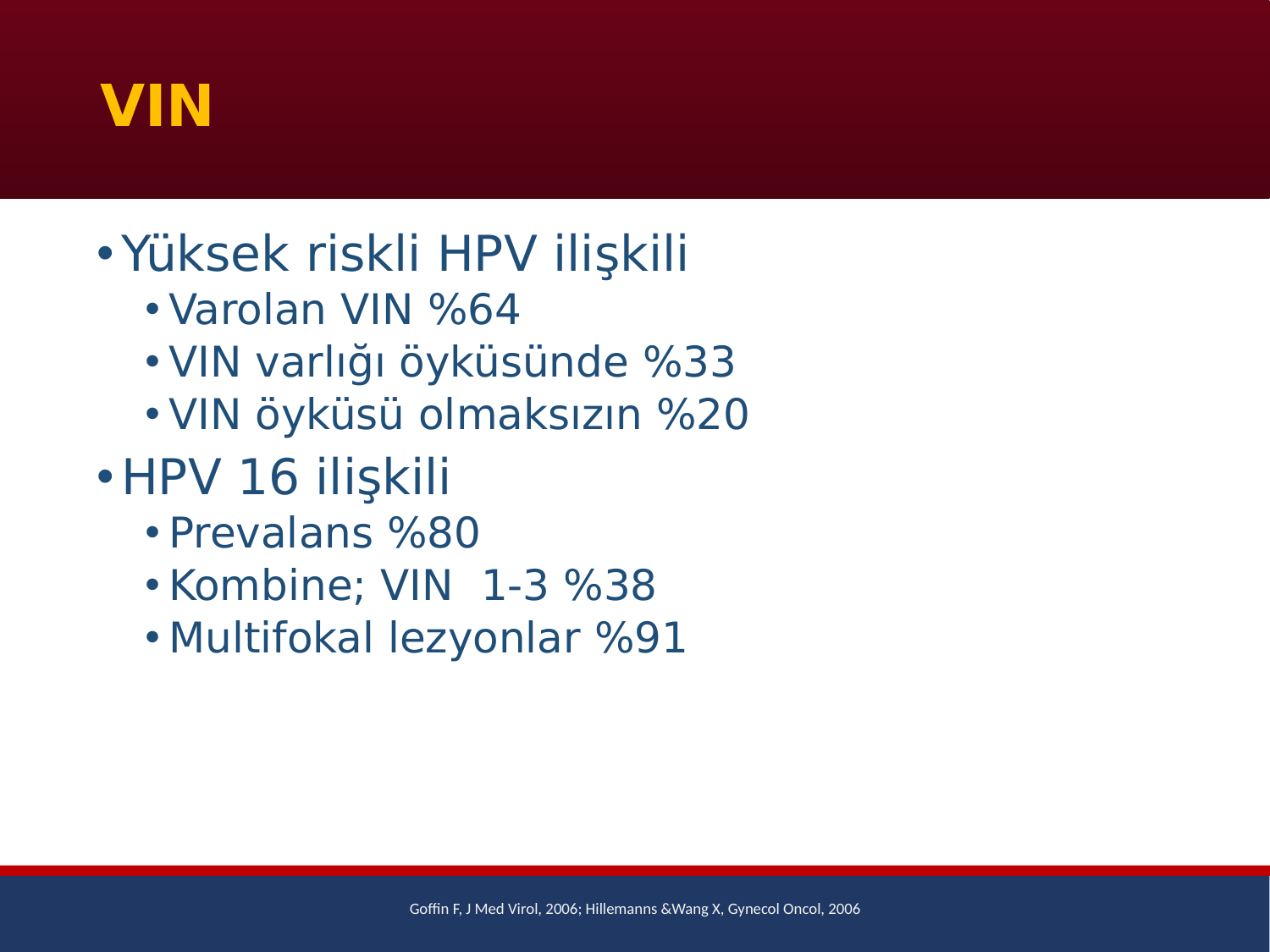

# VIN
Yüksek riskli HPV ilişkili
Varolan VIN %64
VIN varlığı öyküsünde %33
VIN öyküsü olmaksızın %20
HPV 16 ilişkili
Prevalans %80
Kombine; VIN  1-3 %38
Multifokal lezyonlar %91

Goffin F, J Med Virol, 2006; Hillemanns &Wang X, Gynecol Oncol, 2006